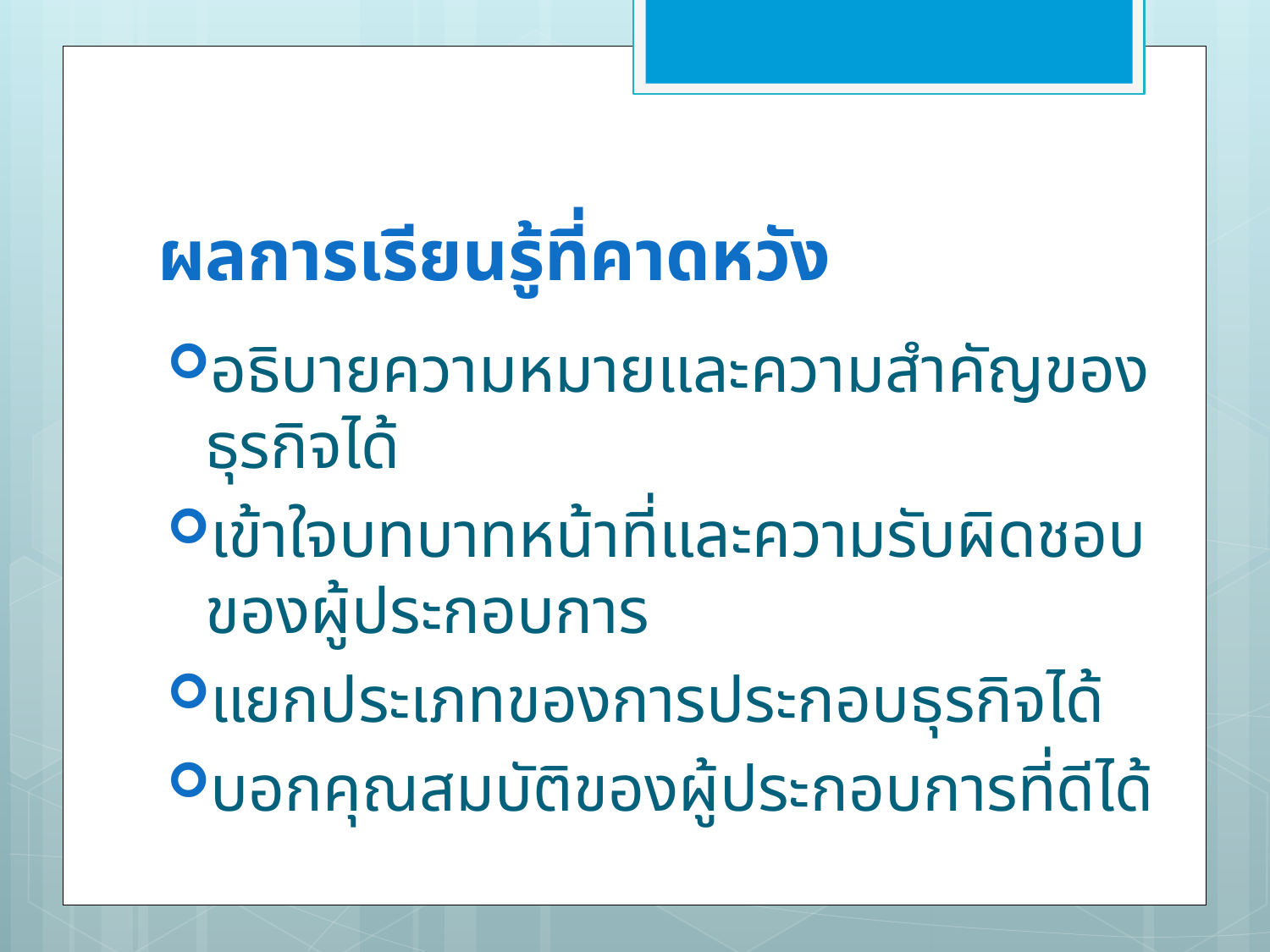

# ผลการเรียนรู้ที่คาดหวัง
อธิบายความหมายและความสำคัญของธุรกิจได้
เข้าใจบทบาทหน้าที่และความรับผิดชอบของผู้ประกอบการ
แยกประเภทของการประกอบธุรกิจได้
บอกคุณสมบัติของผู้ประกอบการที่ดีได้